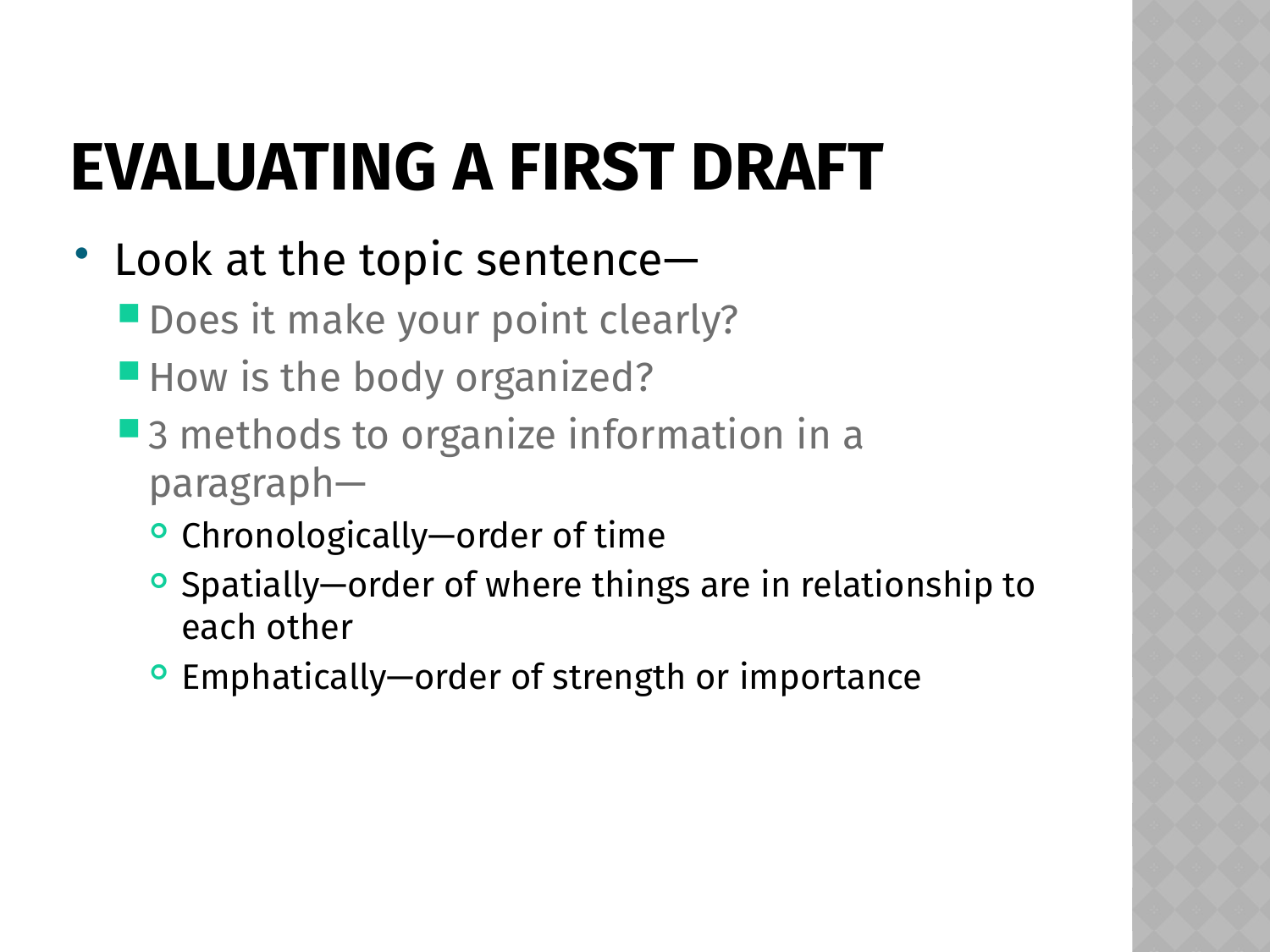

# Evaluating a First draft
Look at the topic sentence—
Does it make your point clearly?
How is the body organized?
3 methods to organize information in a paragraph—
Chronologically—order of time
Spatially—order of where things are in relationship to each other
Emphatically—order of strength or importance